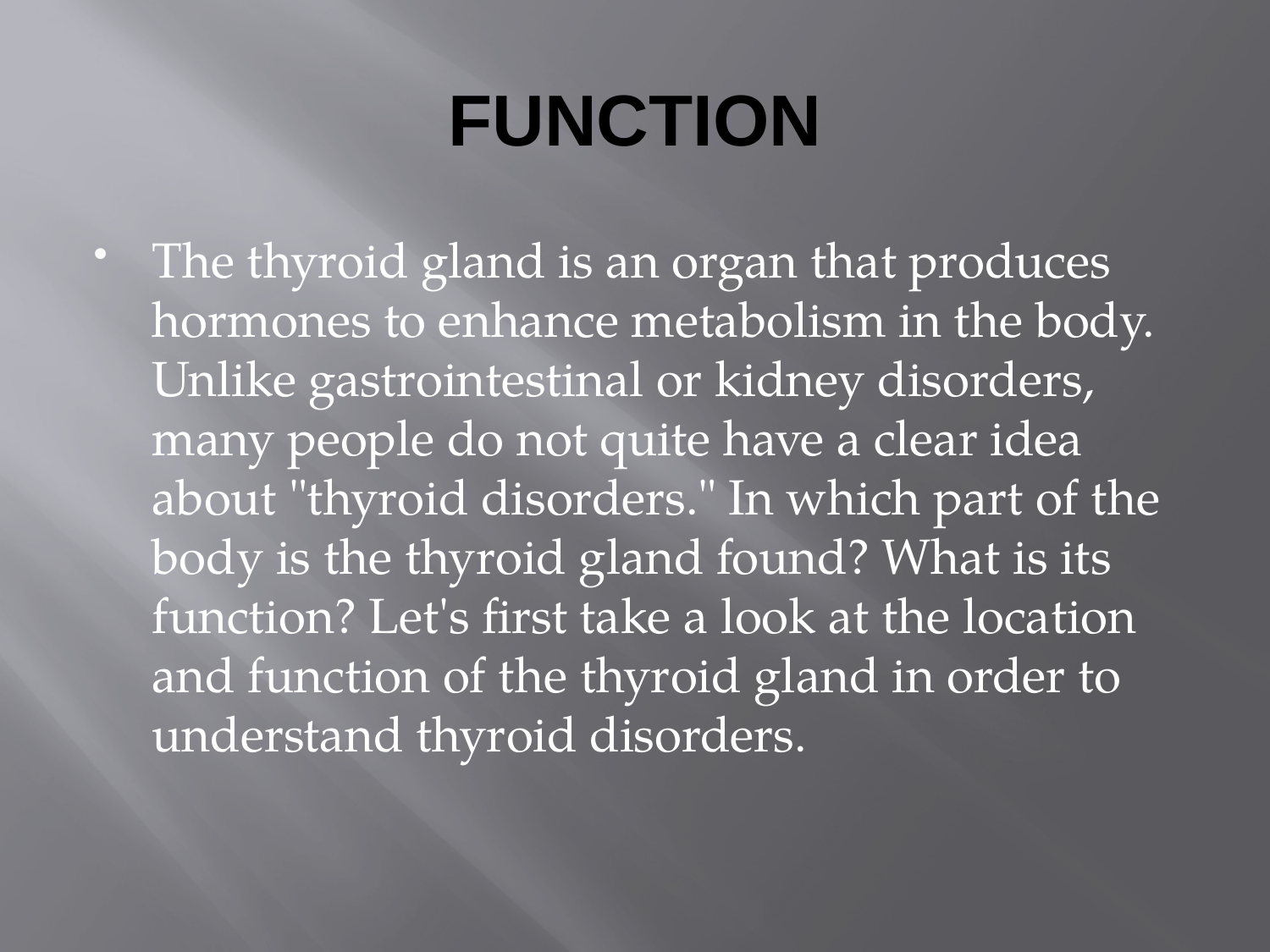

# FUNCTION
The thyroid gland is an organ that produces hormones to enhance metabolism in the body.
Unlike gastrointestinal or kidney disorders, many people do not quite have a clear idea about "thyroid disorders." In which part of the body is the thyroid gland found? What is its function? Let's first take a look at the location and function of the thyroid gland in order to understand thyroid disorders.